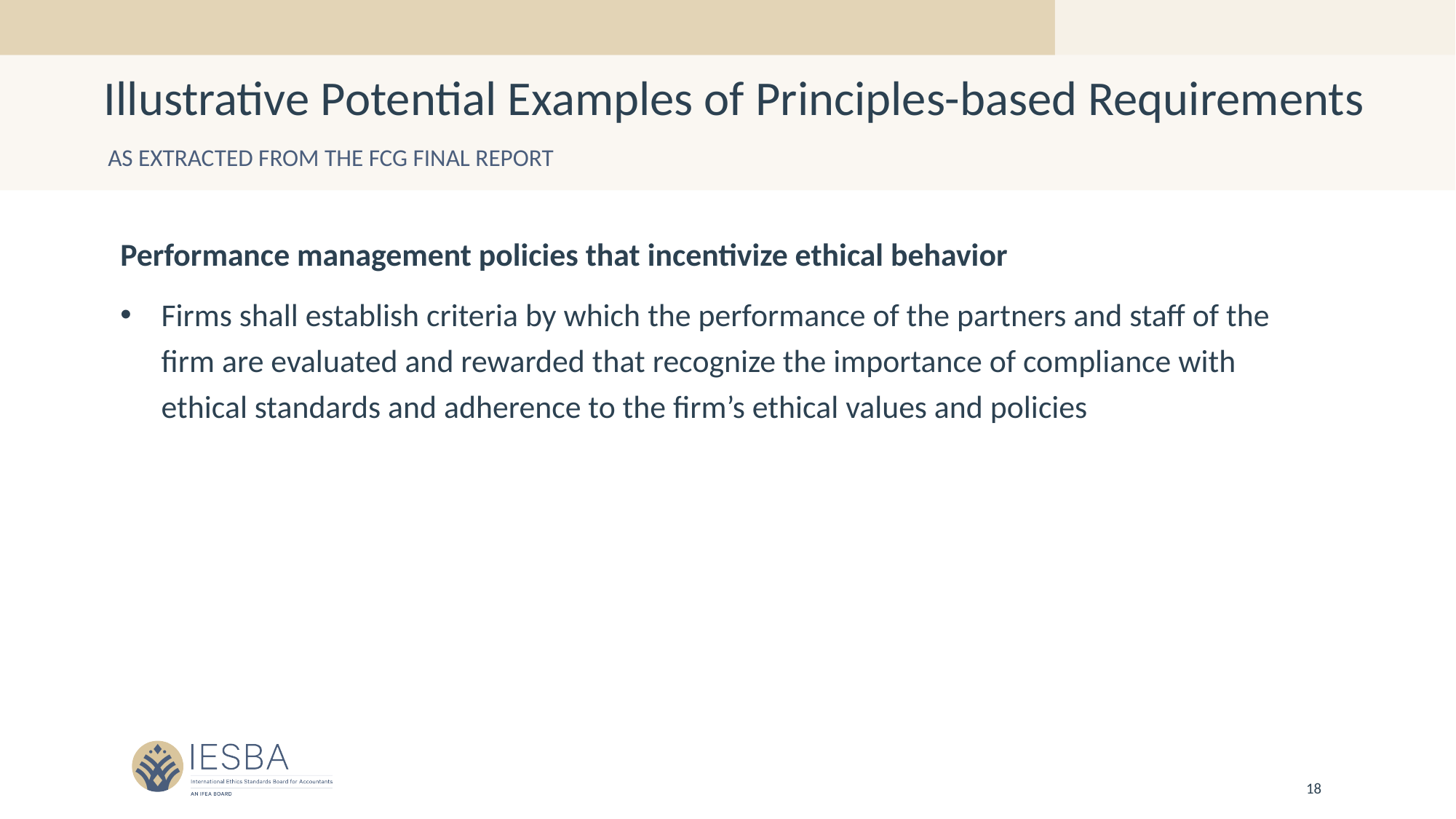

# Illustrative Potential Examples of Principles-based Requirements
As extracted from the fcg final report

Performance management policies that incentivize ethical behavior
Firms shall establish criteria by which the performance of the partners and staff of the firm are evaluated and rewarded that recognize the importance of compliance with ethical standards and adherence to the firm’s ethical values and policies

18